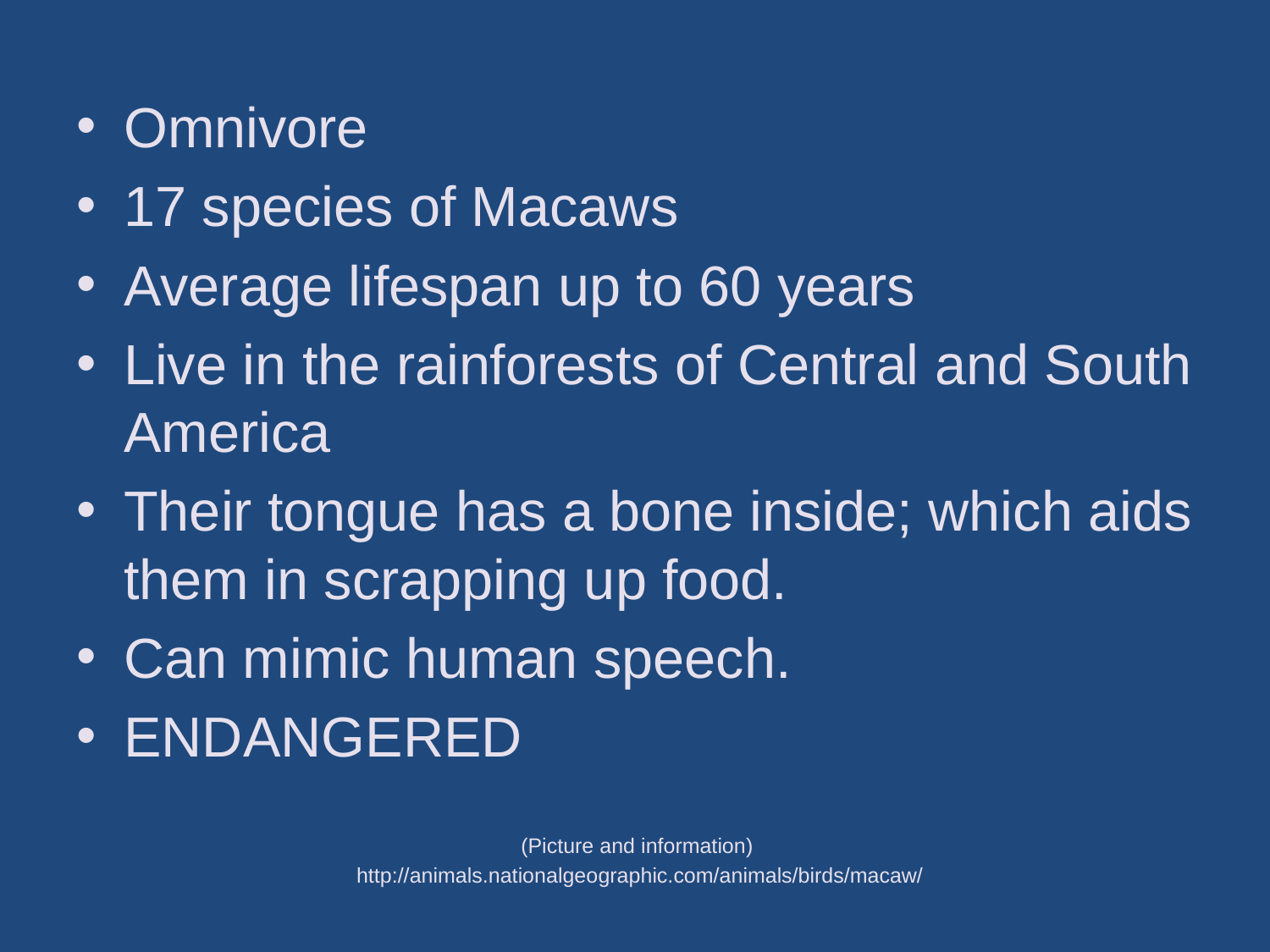

Omnivore
17 species of Macaws
Average lifespan up to 60 years
Live in the rainforests of Central and South America
Their tongue has a bone inside; which aids them in scrapping up food.
Can mimic human speech.
ENDANGERED

(Picture and information)
http://animals.nationalgeographic.com/animals/birds/macaw/